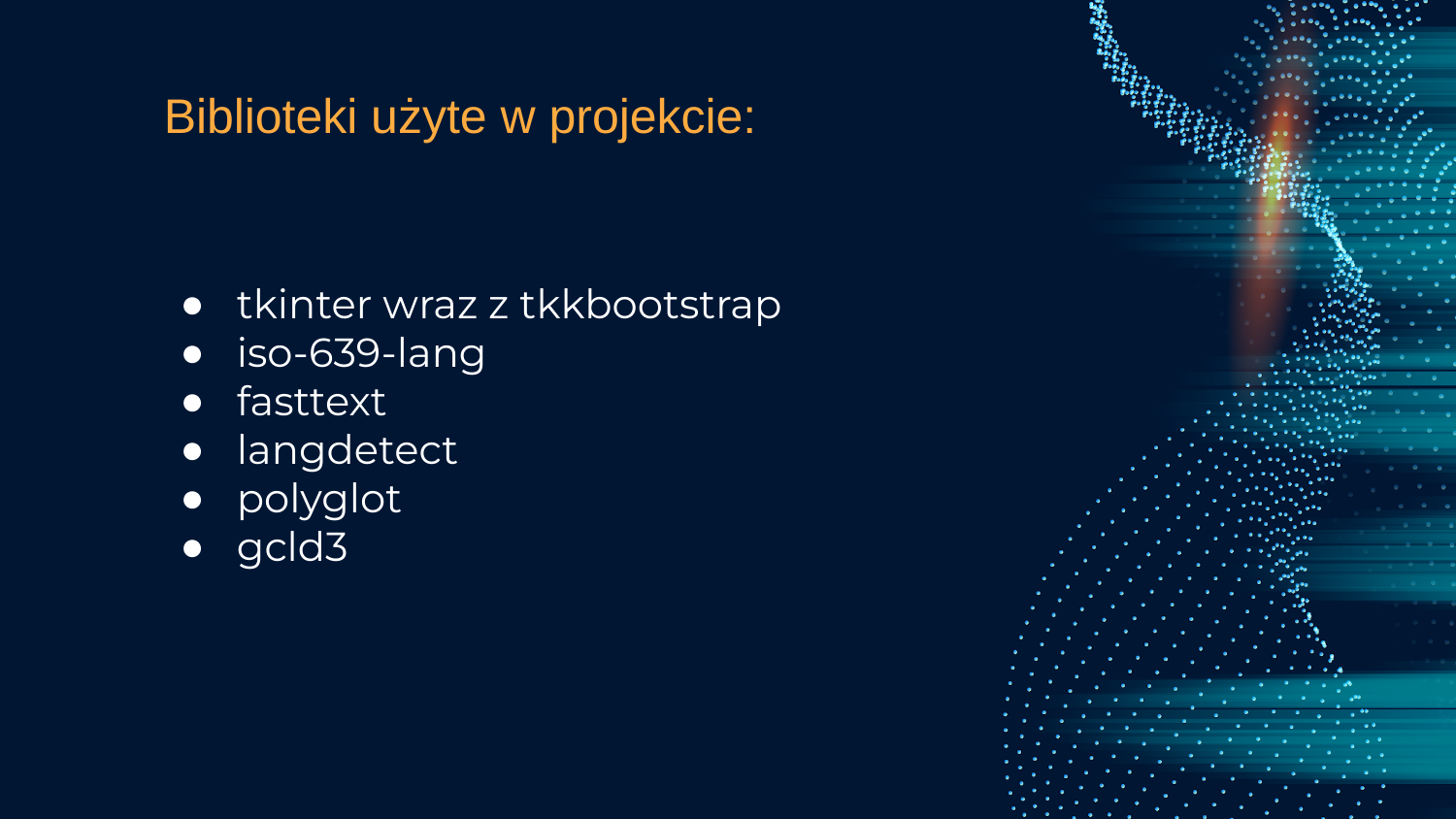

# Biblioteki użyte w projekcie:

tkinter wraz z tkkbootstrap
iso-639-lang
fasttext
langdetect
polyglot
gcld3